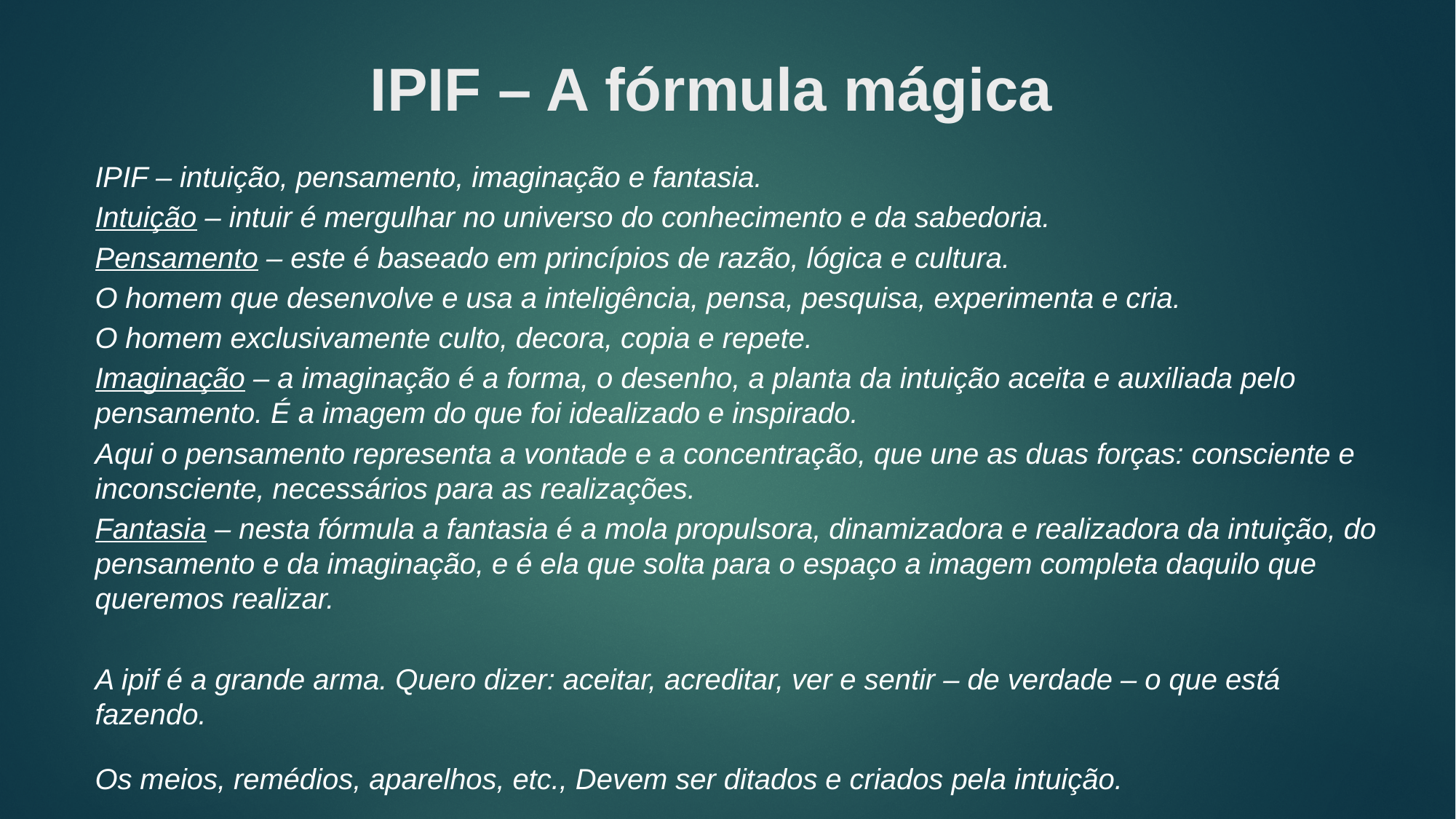

# IPIF – A fórmula mágica
IPIF – intuição, pensamento, imaginação e fantasia.
Intuição – intuir é mergulhar no universo do conhecimento e da sabedoria.
Pensamento – este é baseado em princípios de razão, lógica e cultura.
O homem que desenvolve e usa a inteligência, pensa, pesquisa, experimenta e cria.
O homem exclusivamente culto, decora, copia e repete.
Imaginação – a imaginação é a forma, o desenho, a planta da intuição aceita e auxiliada pelo pensamento. É a imagem do que foi idealizado e inspirado.
Aqui o pensamento representa a vontade e a concentração, que une as duas forças: consciente e inconsciente, necessários para as realizações.
Fantasia – nesta fórmula a fantasia é a mola propulsora, dinamizadora e realizadora da intuição, do pensamento e da imaginação, e é ela que solta para o espaço a imagem completa daquilo que queremos realizar.

A ipif é a grande arma. Quero dizer: aceitar, acreditar, ver e sentir – de verdade – o que está fazendo.

Os meios, remédios, aparelhos, etc., Devem ser ditados e criados pela intuição.